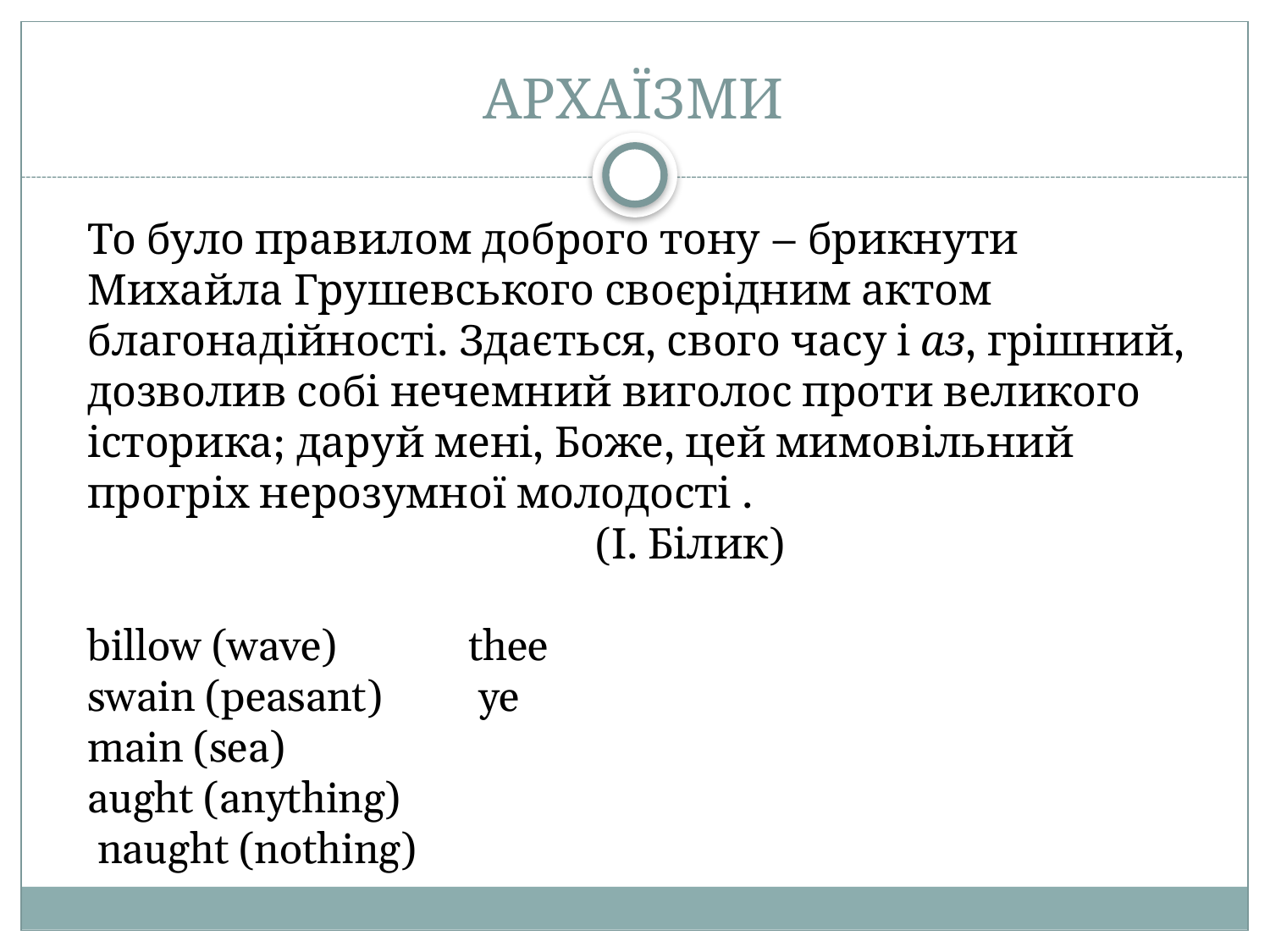

# АРХАЇЗМИ
То було правилом доброго тону – брикнути Михайла Грушевського своєрідним актом благонадійності. Здається, свого часу і аз, грішний, дозволив собі нечемний виголос проти великого історика; даруй мені, Боже, цей мимовільний прогріх нерозумної молодості .							(І. Білик)

billow (wave)		thee
swain (peasant)	 ye
main (sea)
aught (anything)
 naught (nothing)